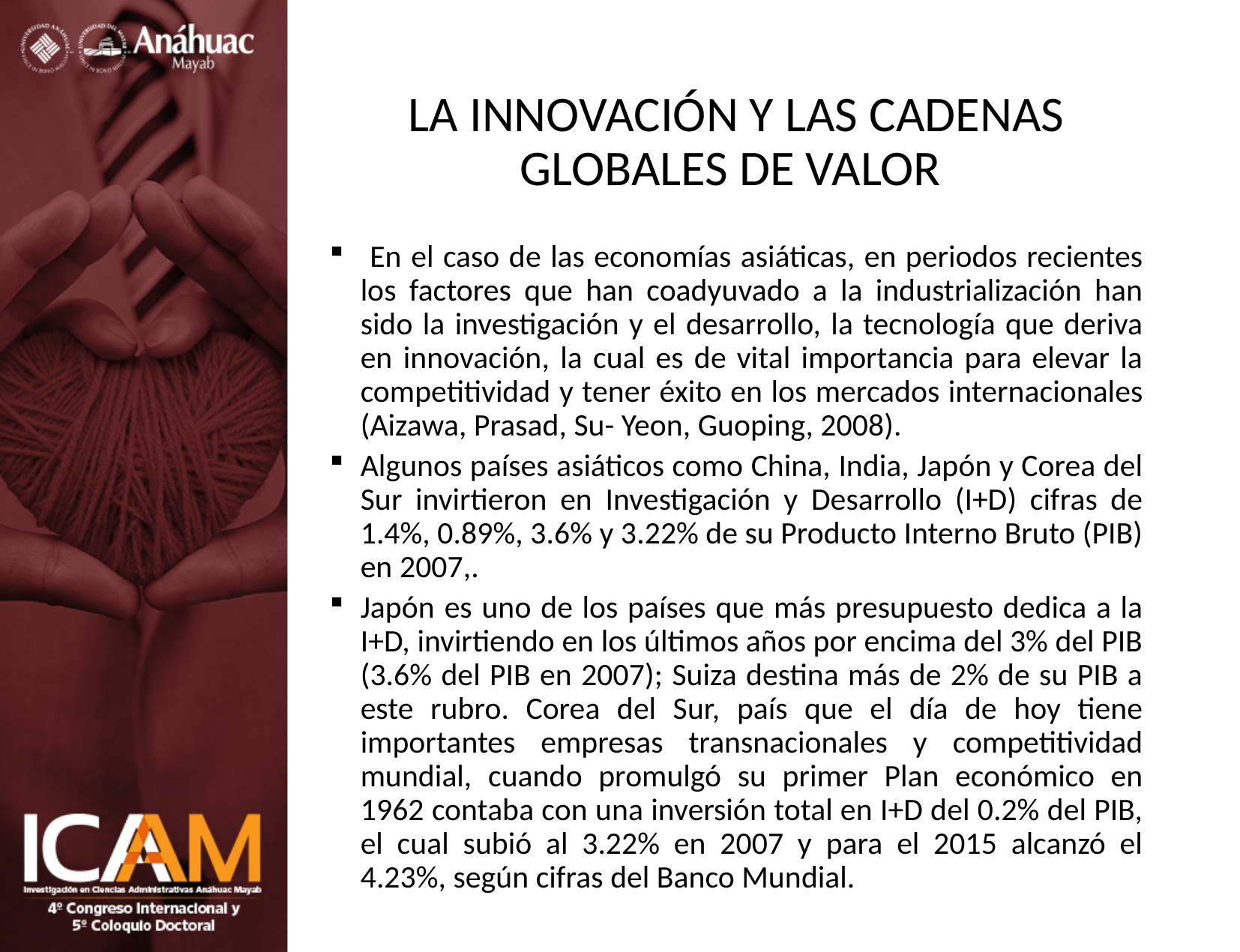

# LA INNOVACIÓN Y LAS CADENAS GLOBALES DE VALOR
 En el caso de las economías asiáticas, en periodos recientes los factores que han coadyuvado a la industrialización han sido la investigación y el desarrollo, la tecnología que deriva en innovación, la cual es de vital importancia para elevar la competitividad y tener éxito en los mercados internacionales (Aizawa, Prasad, Su- Yeon, Guoping, 2008).
Algunos países asiáticos como China, India, Japón y Corea del Sur invirtieron en Investigación y Desarrollo (I+D) cifras de 1.4%, 0.89%, 3.6% y 3.22% de su Producto Interno Bruto (PIB) en 2007,.
Japón es uno de los países que más presupuesto dedica a la I+D, invirtiendo en los últimos años por encima del 3% del PIB (3.6% del PIB en 2007); Suiza destina más de 2% de su PIB a este rubro. Corea del Sur, país que el día de hoy tiene importantes empresas transnacionales y competitividad mundial, cuando promulgó su primer Plan económico en 1962 contaba con una inversión total en I+D del 0.2% del PIB, el cual subió al 3.22% en 2007 y para el 2015 alcanzó el 4.23%, según cifras del Banco Mundial.